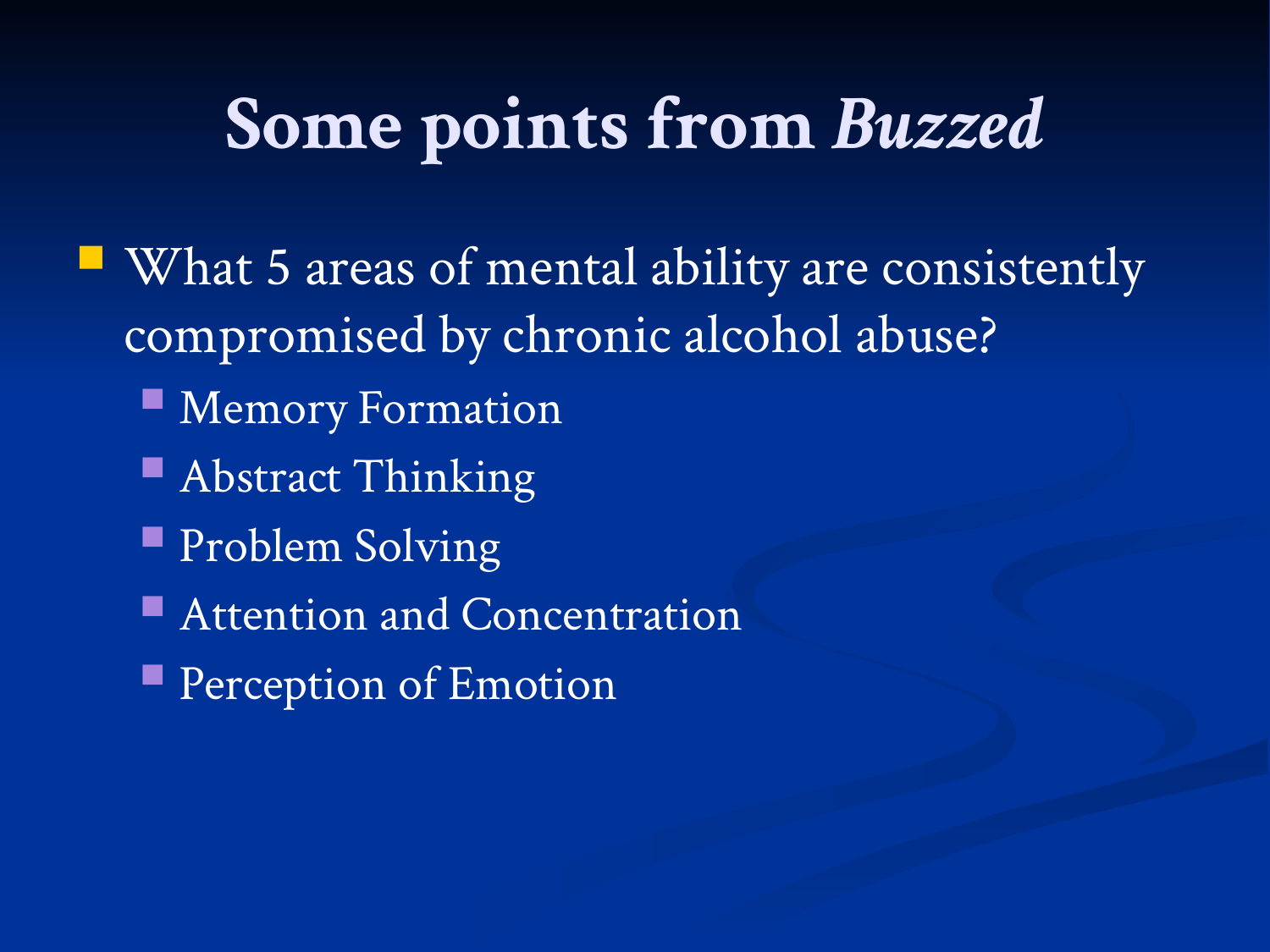

# Some points from Buzzed
What 5 areas of mental ability are consistently compromised by chronic alcohol abuse?
Memory Formation
Abstract Thinking
Problem Solving
Attention and Concentration
Perception of Emotion